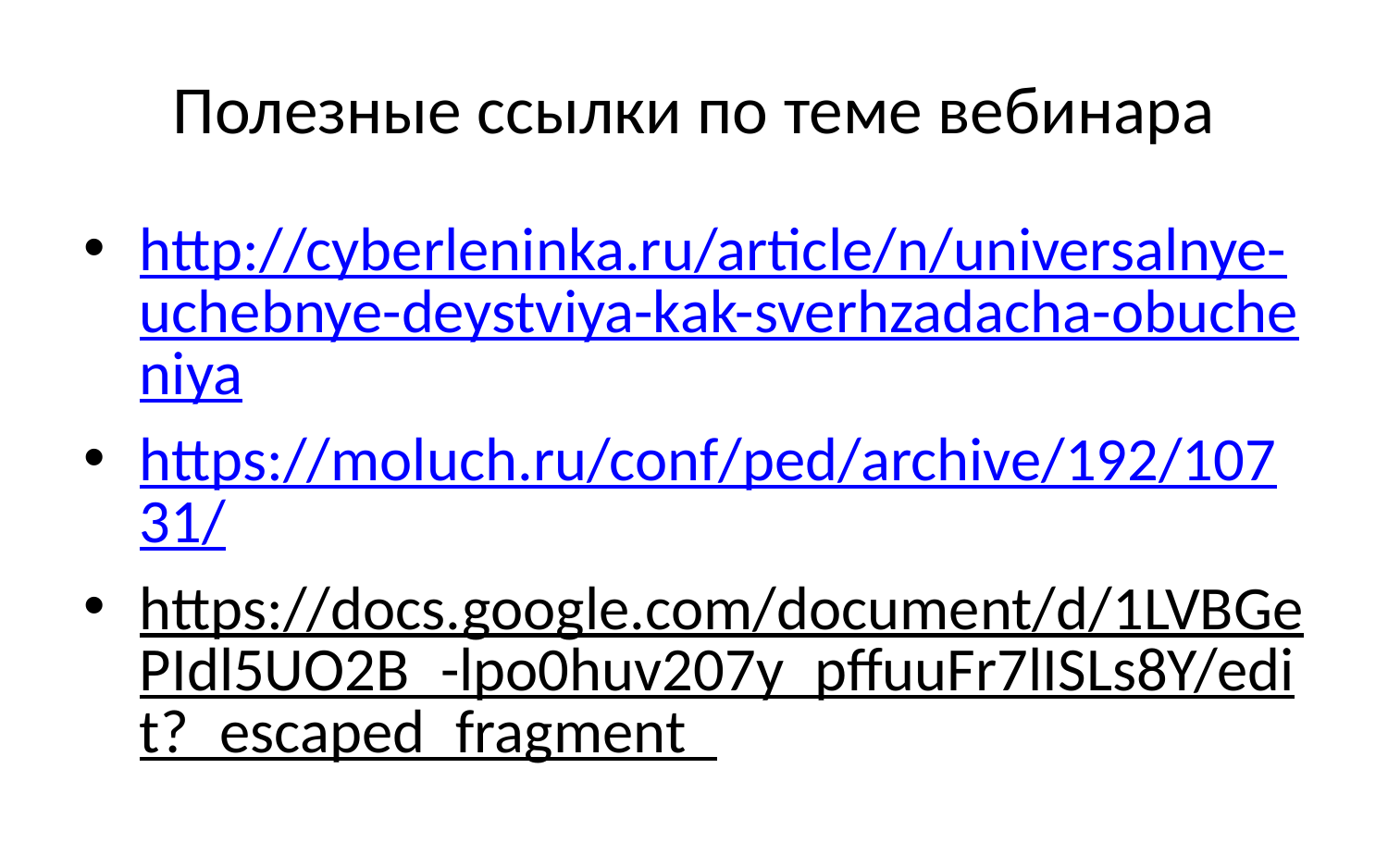

# Полезные ссылки по теме вебинара
http://cyberleninka.ru/article/n/universalnye-uchebnye-deystviya-kak-sverhzadacha-obucheniya
https://moluch.ru/conf/ped/archive/192/10731/
https://docs.google.com/document/d/1LVBGePIdl5UO2B_-lpo0huv207y_pffuuFr7lISLs8Y/edit?_escaped_fragment_